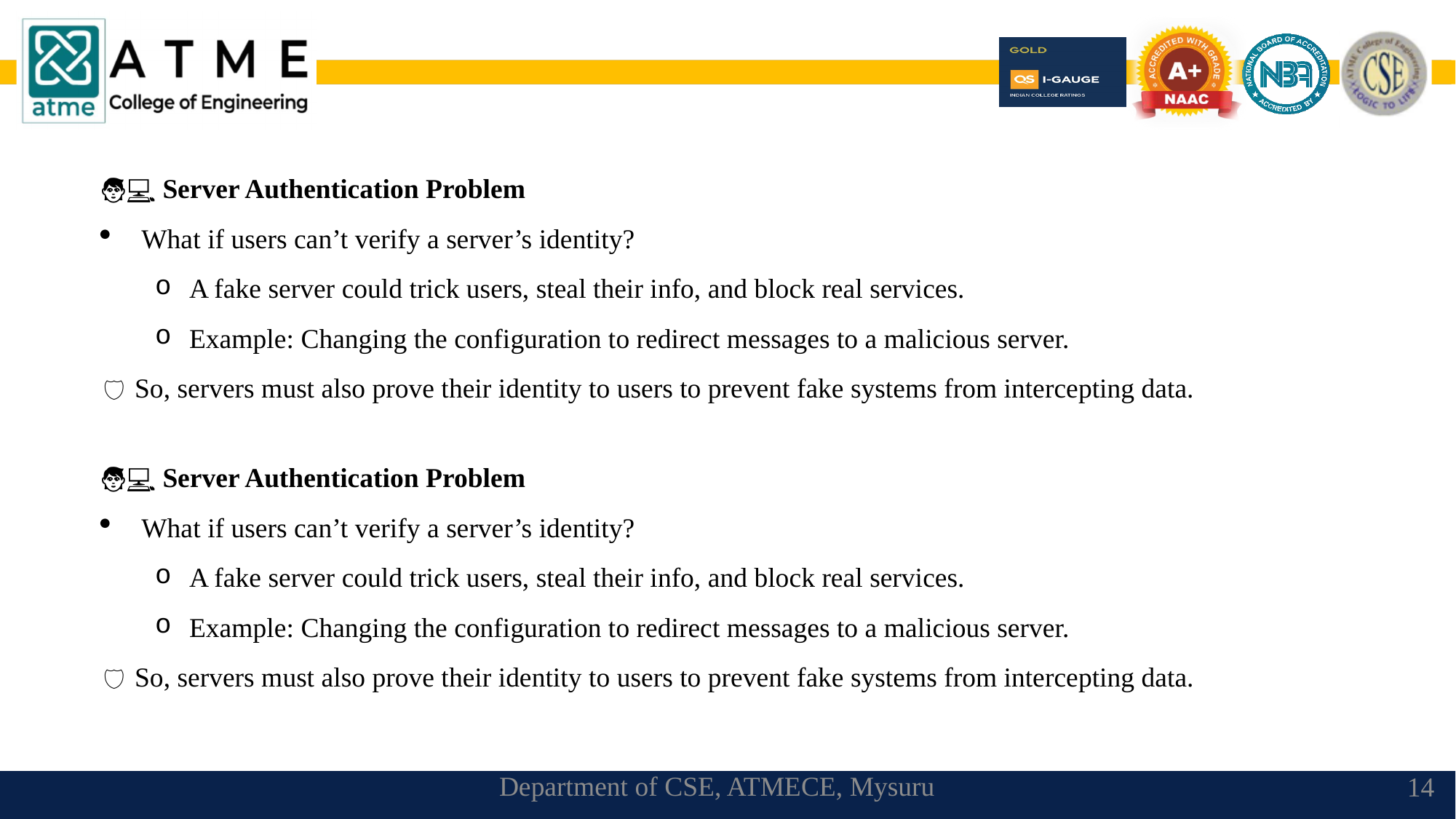

🧑‍💻 Server Authentication Problem
What if users can’t verify a server’s identity?
A fake server could trick users, steal their info, and block real services.
Example: Changing the configuration to redirect messages to a malicious server.
🛡️ So, servers must also prove their identity to users to prevent fake systems from intercepting data.
🧑‍💻 Server Authentication Problem
What if users can’t verify a server’s identity?
A fake server could trick users, steal their info, and block real services.
Example: Changing the configuration to redirect messages to a malicious server.
🛡️ So, servers must also prove their identity to users to prevent fake systems from intercepting data.
Department of CSE, ATMECE, Mysuru
14